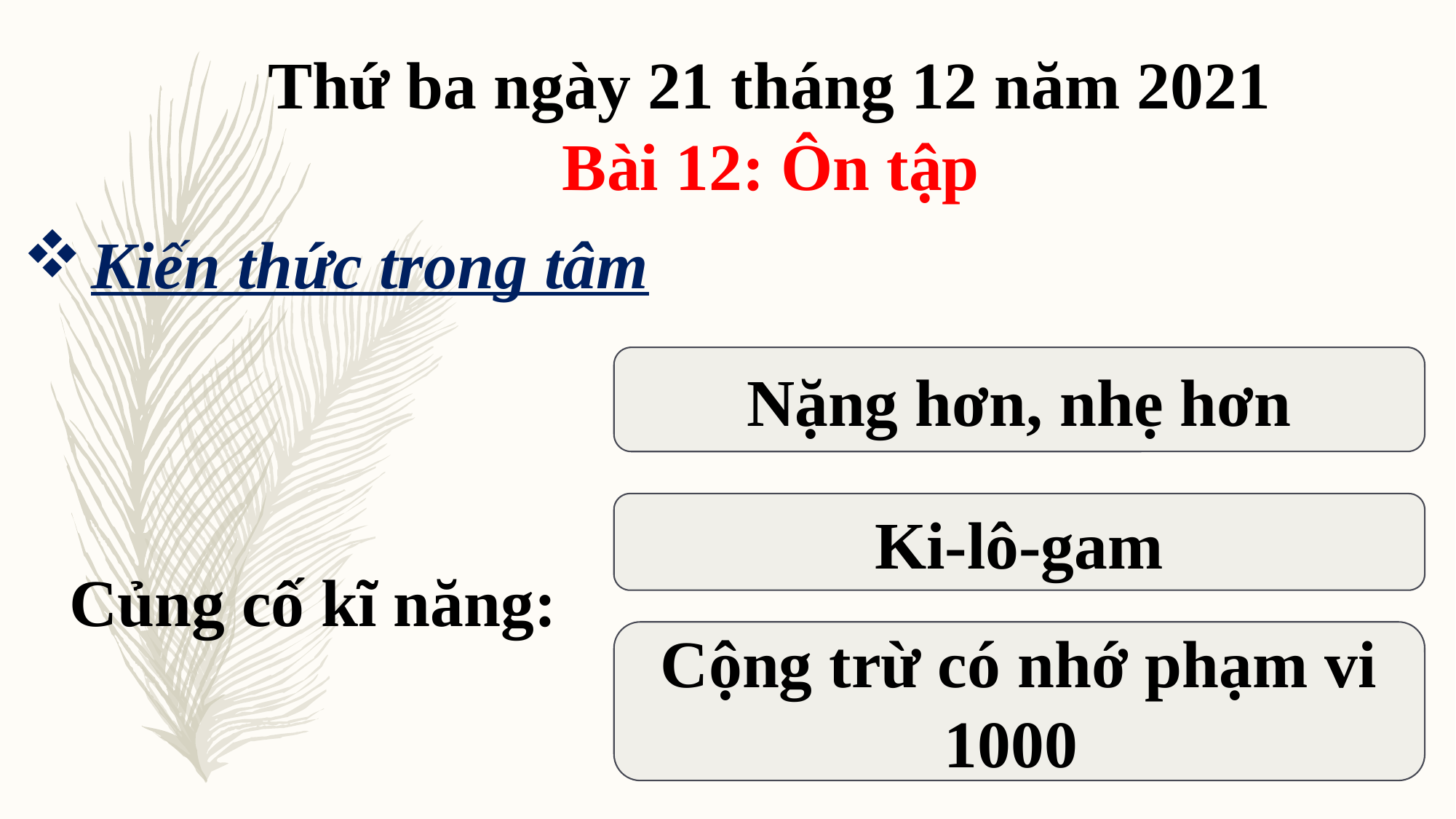

Thứ ba ngày 21 tháng 12 năm 2021
Bài 12: Ôn tập
Kiến thức trong tâm
Nặng hơn, nhẹ hơn
Ki-lô-gam
Củng cố kĩ năng:
Cộng trừ có nhớ phạm vi 1000